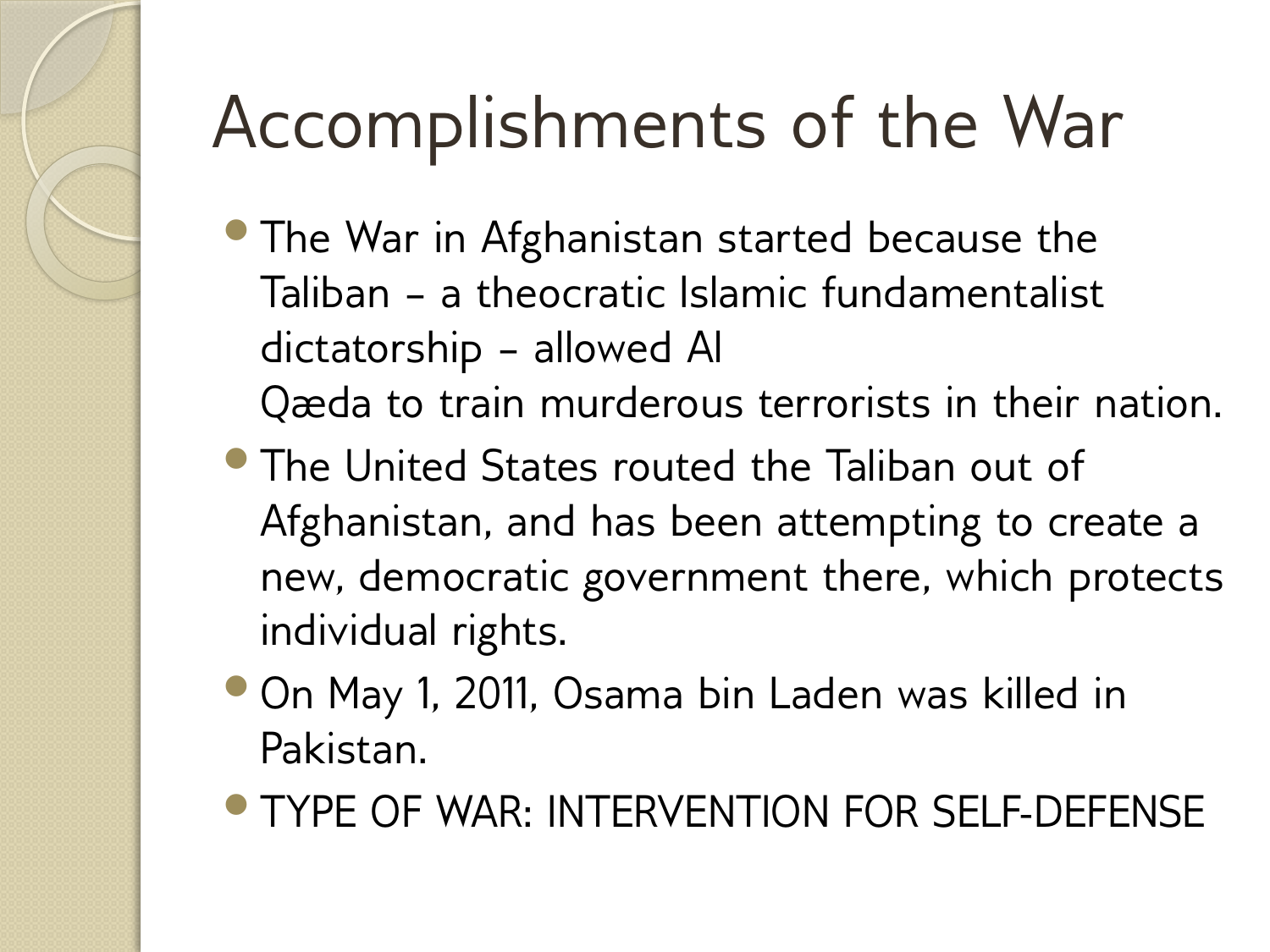

# Accomplishments of the War
The War in Afghanistan started because the Taliban – a theocratic Islamic fundamentalist dictatorship – allowed Al
Qaeda to train murderous terrorists in their nation.
The United States routed the Taliban out of Afghanistan, and has been attempting to create a new, democratic government there, which protects individual rights.
On May 1, 2011, Osama bin Laden was killed in Pakistan.
TYPE OF WAR: INTERVENTION FOR SELF-DEFENSE